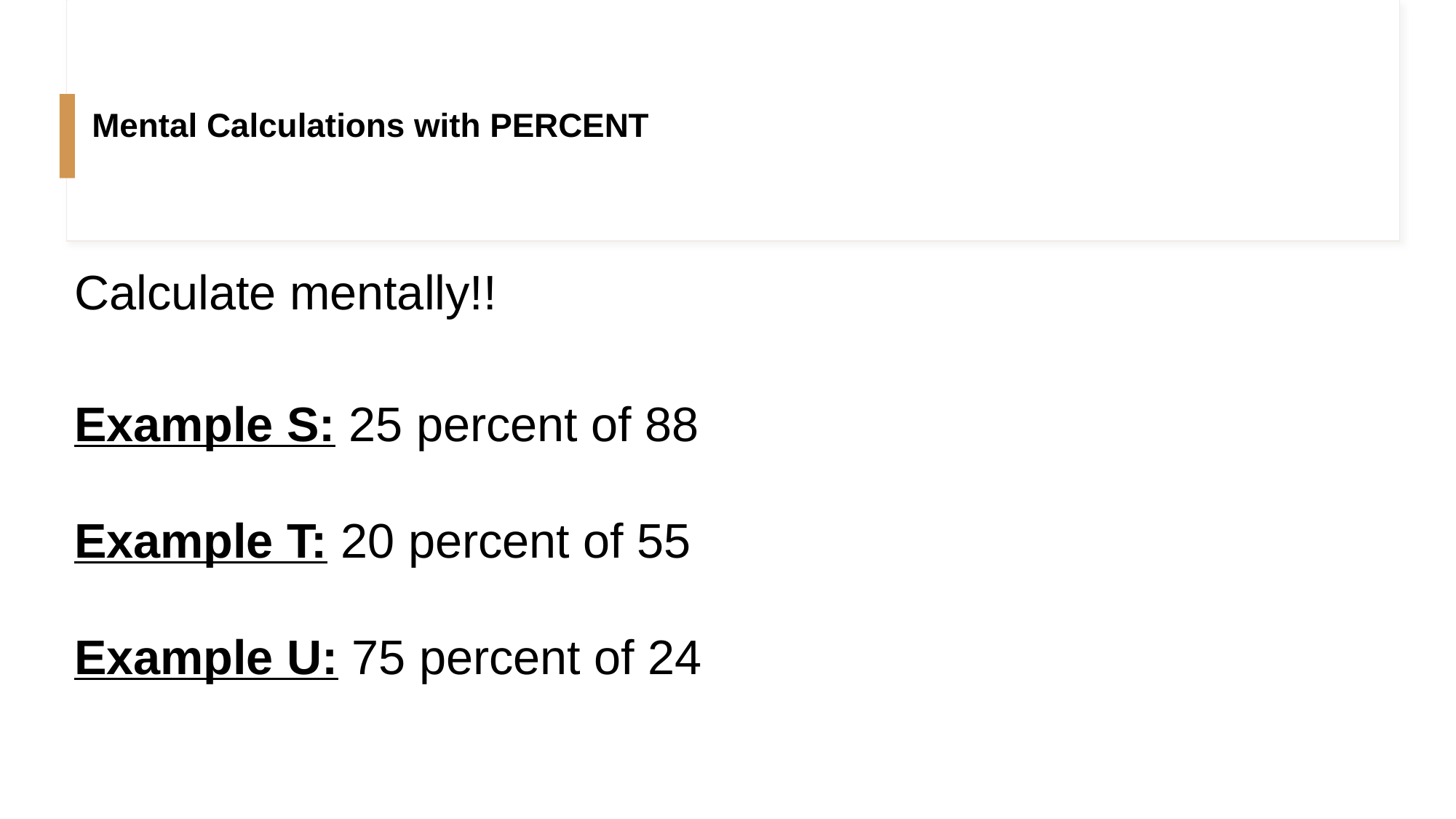

# Mental Calculations with PERCENT
Calculate mentally!!
Example S: 25 percent of 88
Example T: 20 percent of 55
Example U: 75 percent of 24